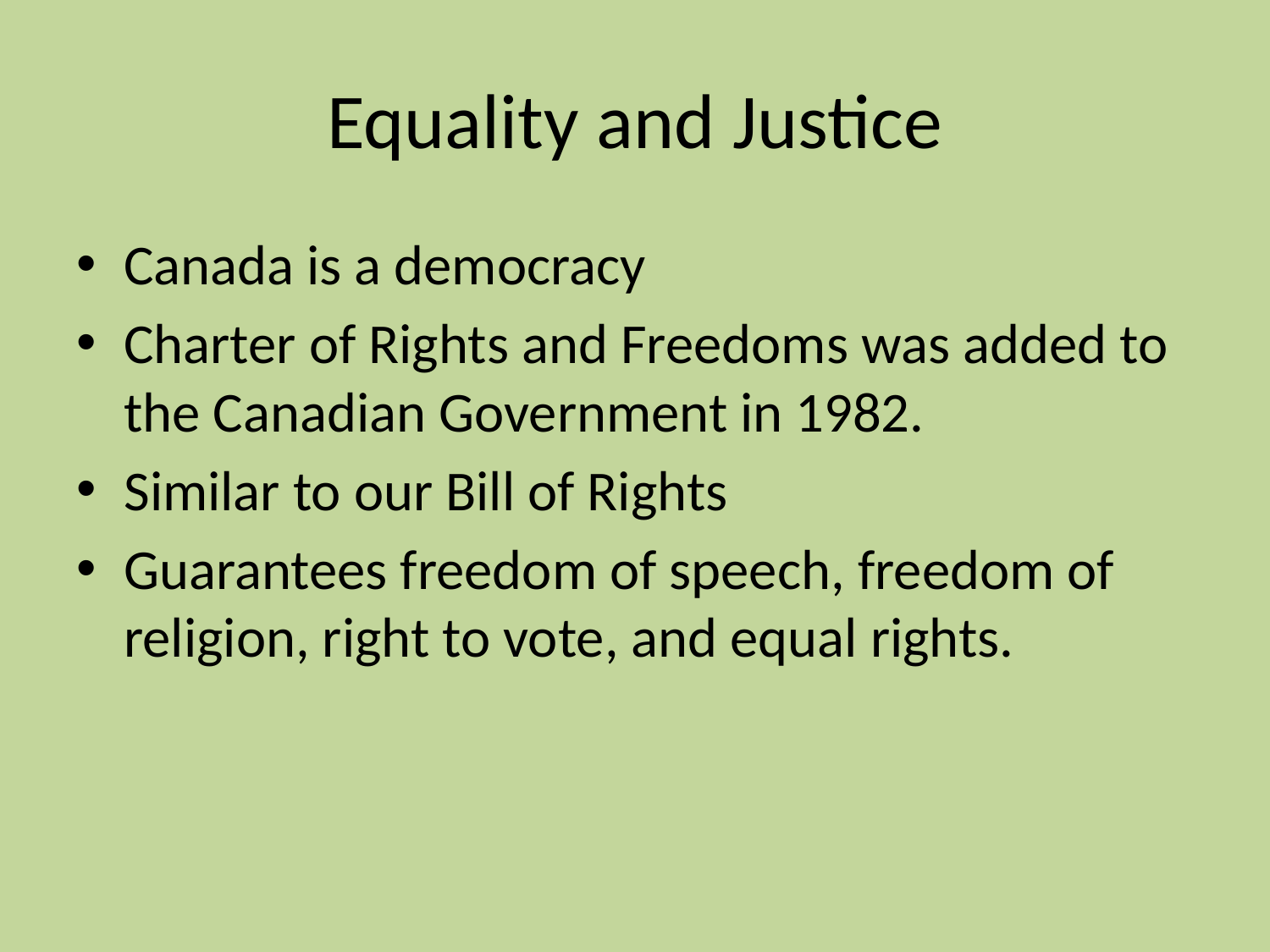

# Equality and Justice
Canada is a democracy
Charter of Rights and Freedoms was added to the Canadian Government in 1982.
Similar to our Bill of Rights
Guarantees freedom of speech, freedom of religion, right to vote, and equal rights.